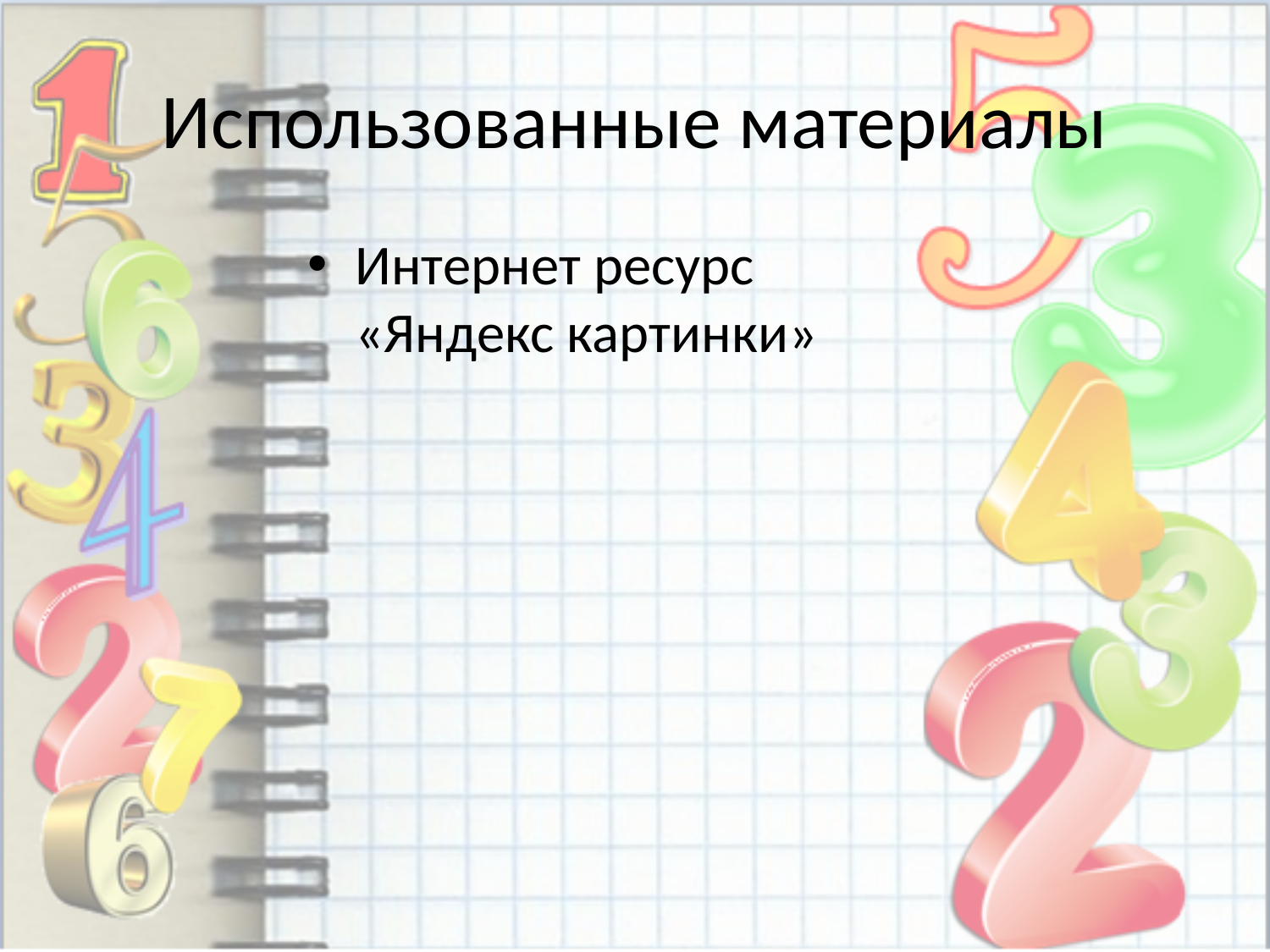

# Использованные материалы
Интернет ресурс «Яндекс картинки»